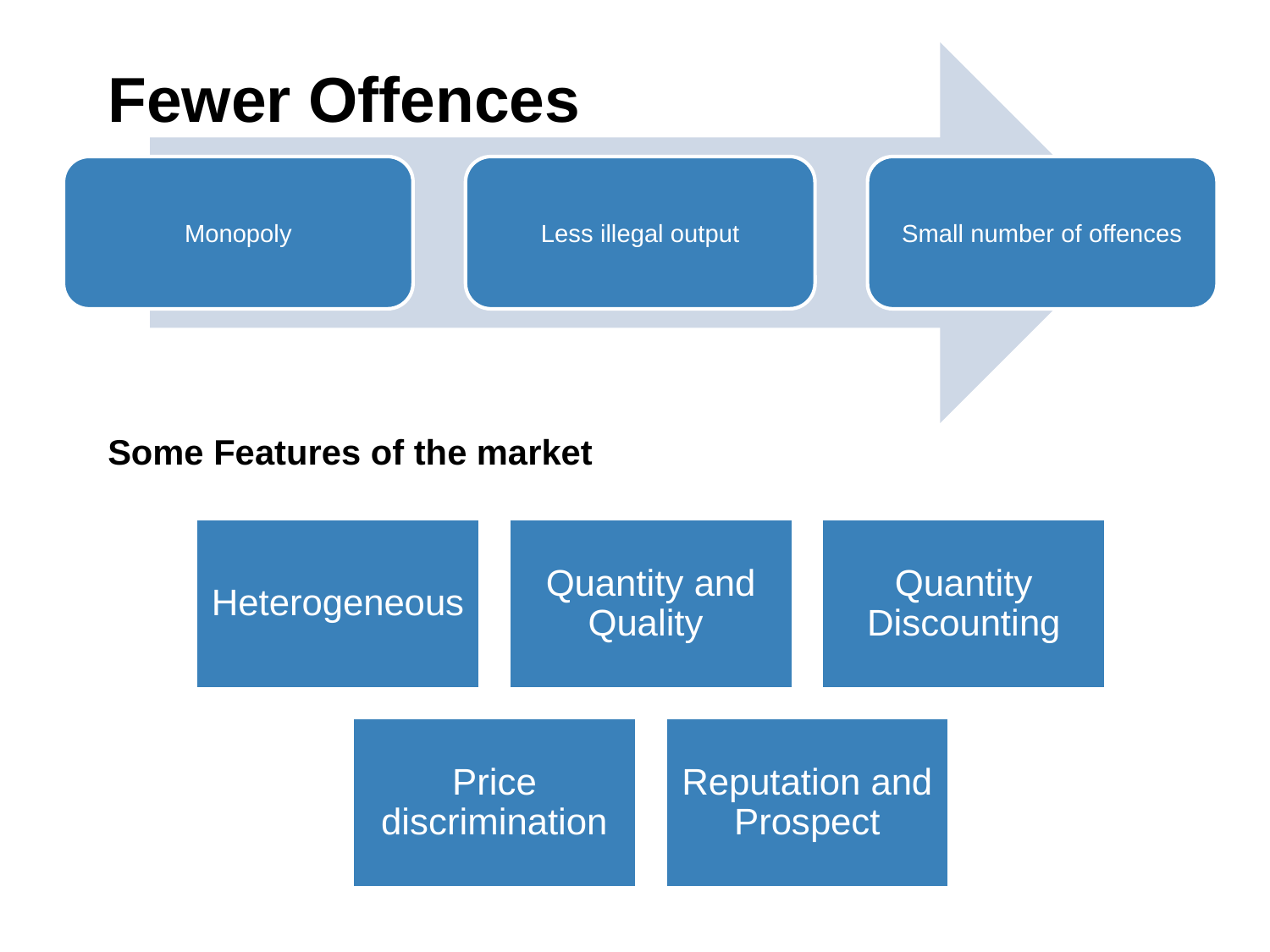

# Fewer Offences
Monopoly
Less illegal output
Small number of offences
Some Features of the market
Heterogeneous
Quantity and Quality
Quantity Discounting
Price discrimination
Reputation and Prospect